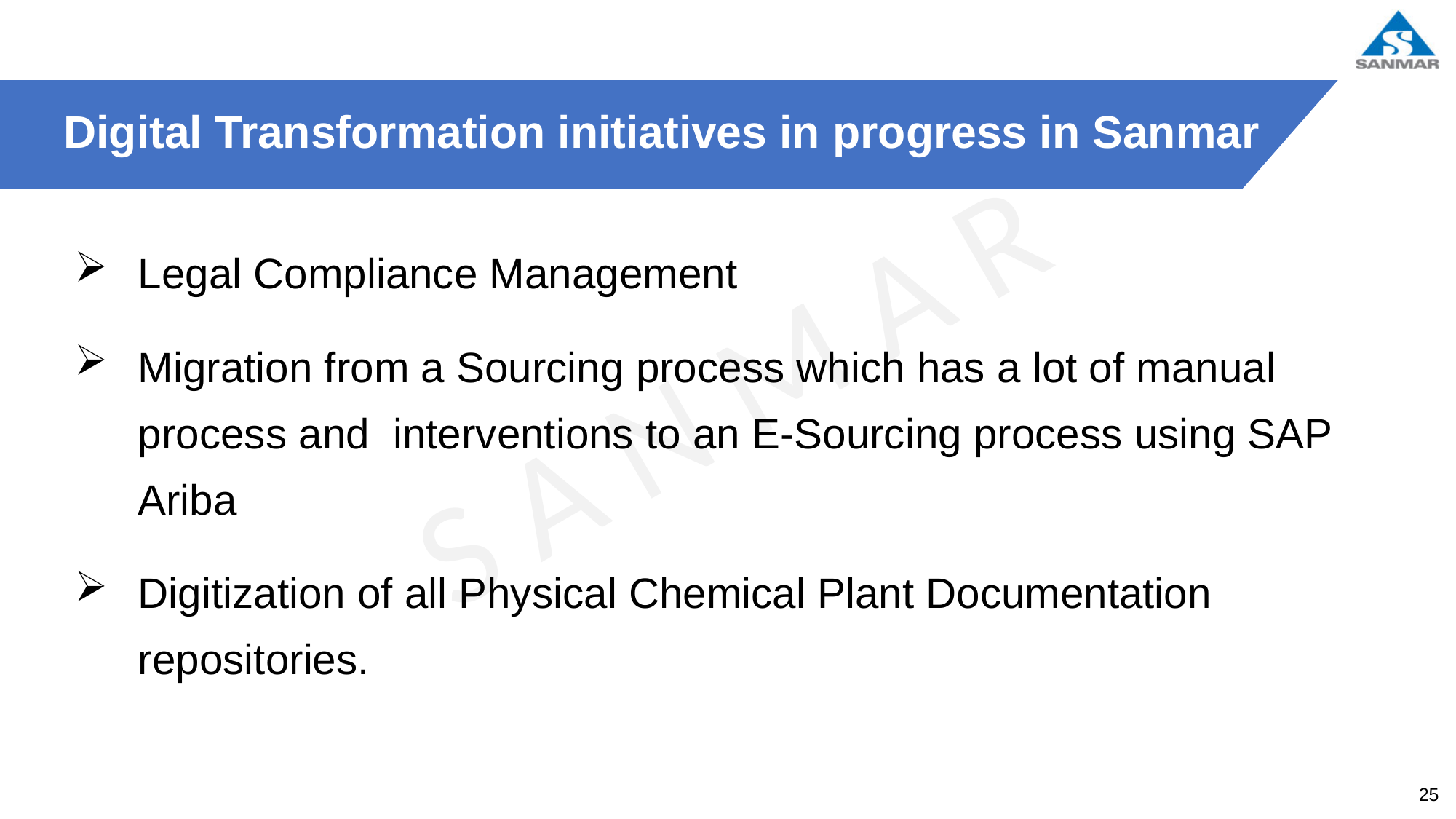

Digital Transformation initiatives in progress in Sanmar
Legal Compliance Management
Migration from a Sourcing process which has a lot of manual process and  interventions to an E-Sourcing process using SAP Ariba
Digitization of all Physical Chemical Plant Documentation repositories.
25